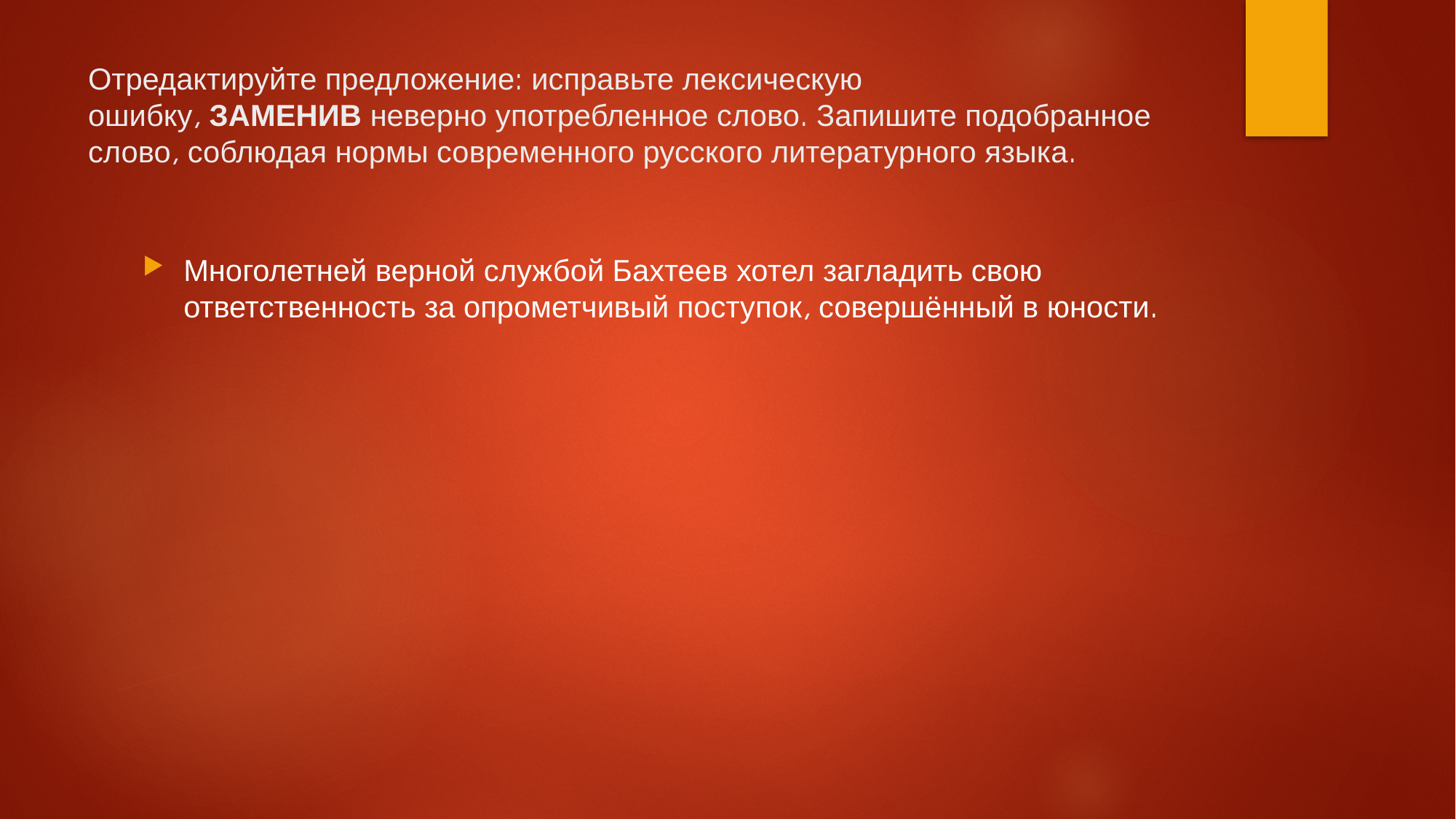

# Отредактируйте предложение: исправьте лексическую ошибку, ЗАМЕНИВ неверно употребленное слово. Запишите подобранное слово, соблюдая нормы современного русского литературного языка.
Многолетней верной службой Бахтеев хотел загладить свою ответственность за опрометчивый поступок, совершённый в юности.